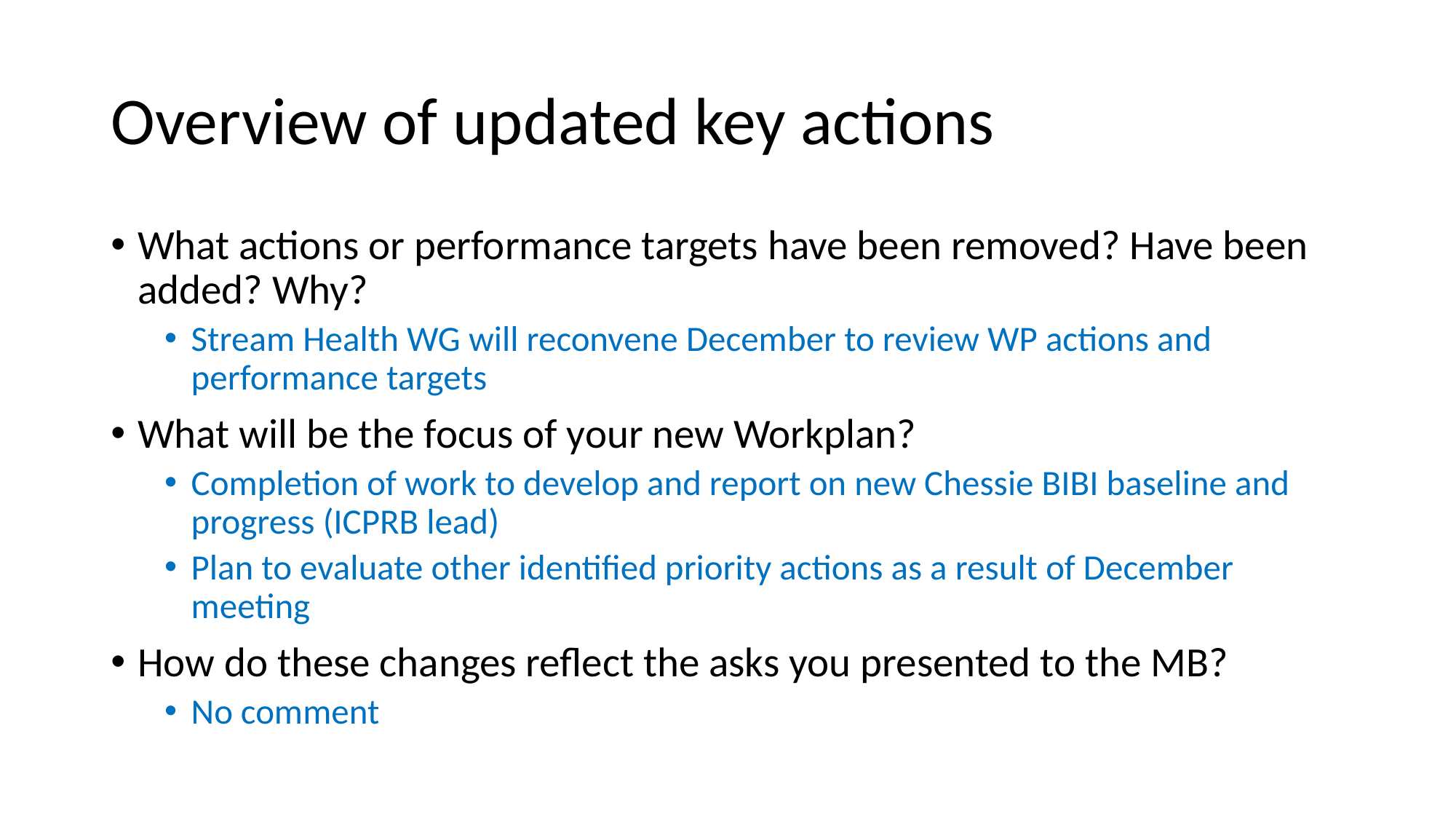

# Overview of updated key actions
What actions or performance targets have been removed? Have been added? Why?
Stream Health WG will reconvene December to review WP actions and performance targets
What will be the focus of your new Workplan?
Completion of work to develop and report on new Chessie BIBI baseline and progress (ICPRB lead)
Plan to evaluate other identified priority actions as a result of December meeting
How do these changes reflect the asks you presented to the MB?
No comment